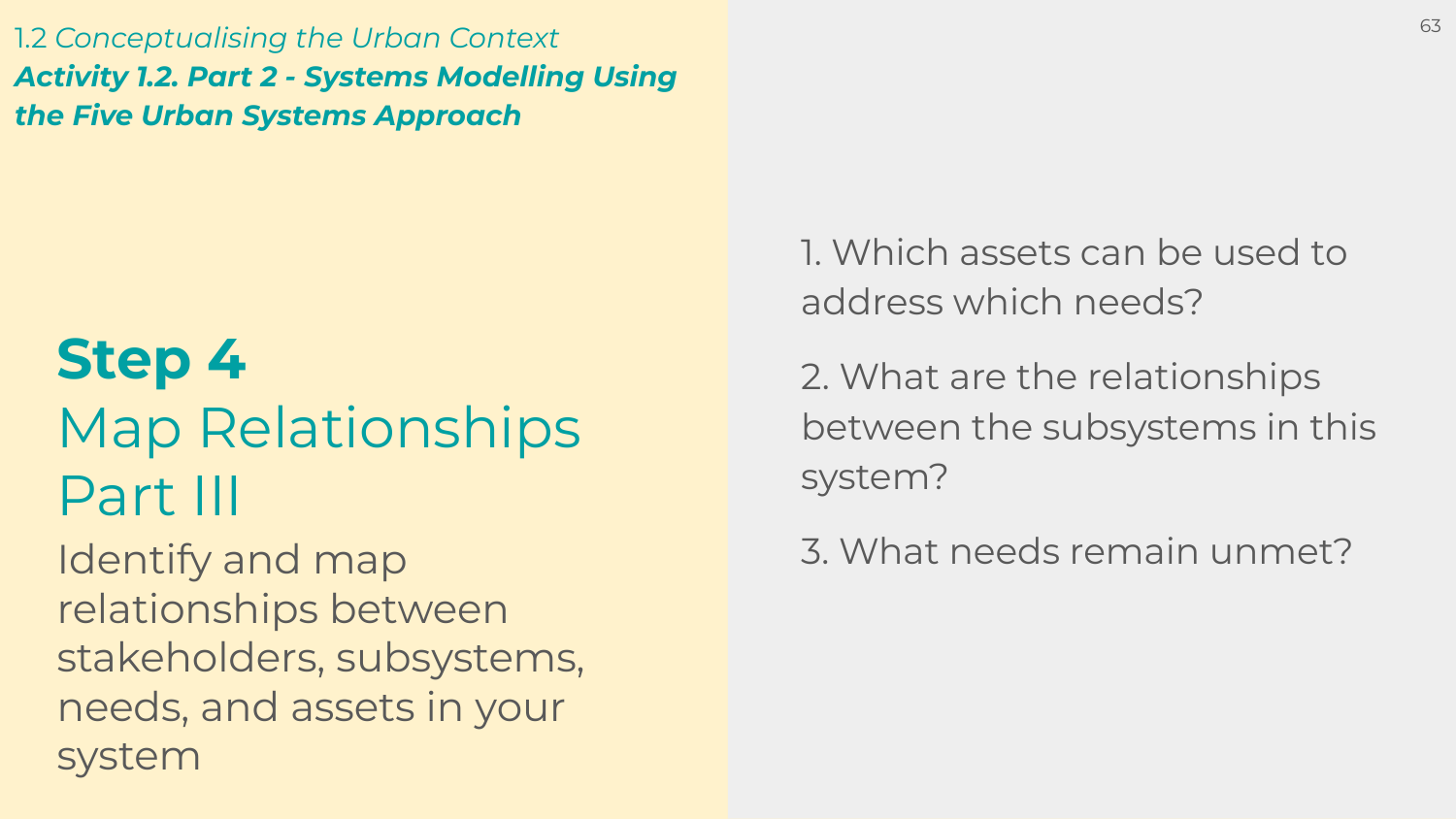

1.2 Conceptualising the Urban Context
Activity 1.2. Part 2 - Systems Modelling Using the Five Urban Systems Approach
63
1. Which assets can be used to address which needs?
2. What are the relationships between the subsystems in this system?
3. What needs remain unmet?

# Step 4 Map Relationships Part III
Identify and map relationships between stakeholders, subsystems, needs, and assets in your system